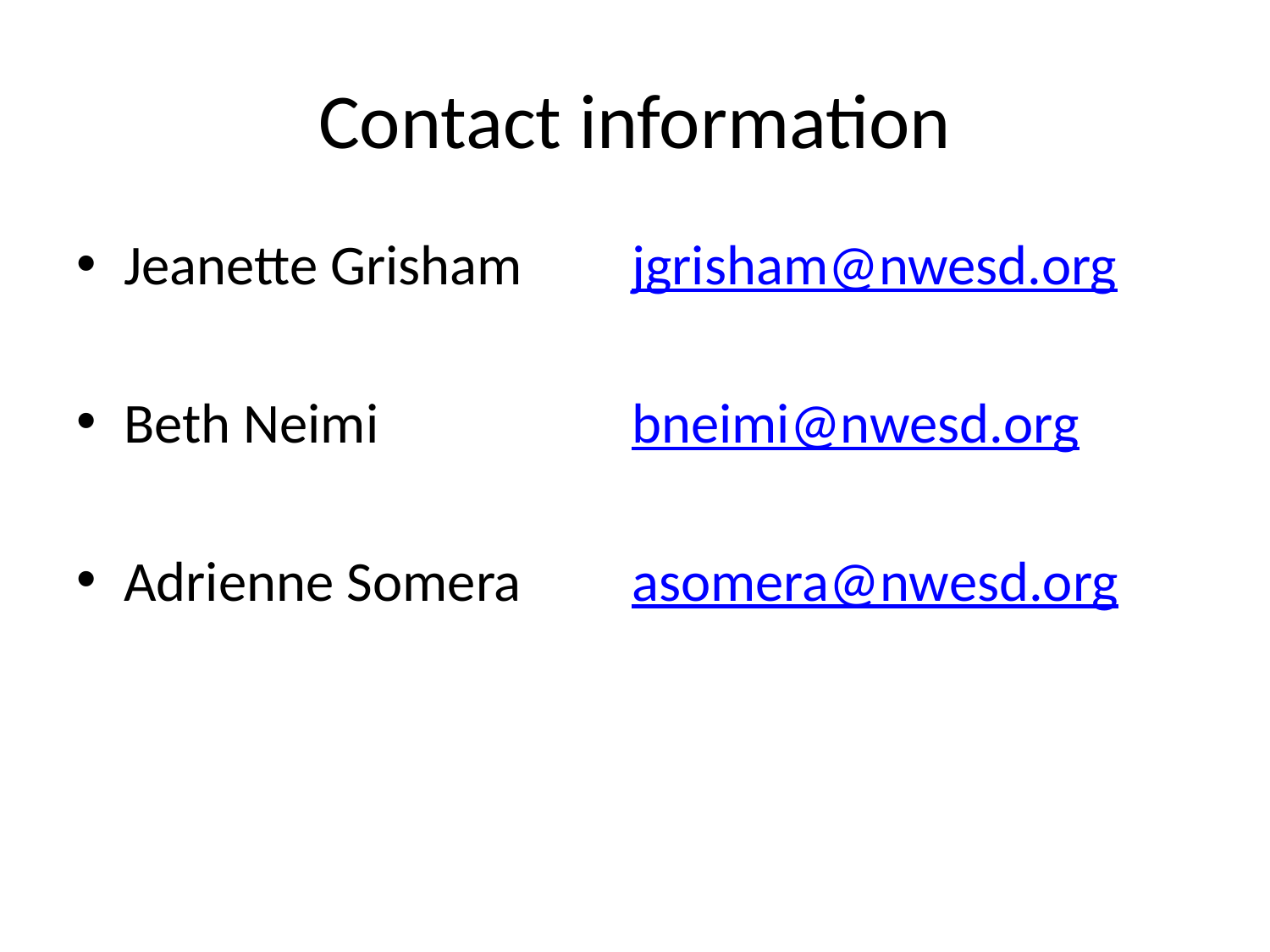

# Contact information
Jeanette Grisham	jgrisham@nwesd.org

Beth Neimi		bneimi@nwesd.org

Adrienne Somera	asomera@nwesd.org